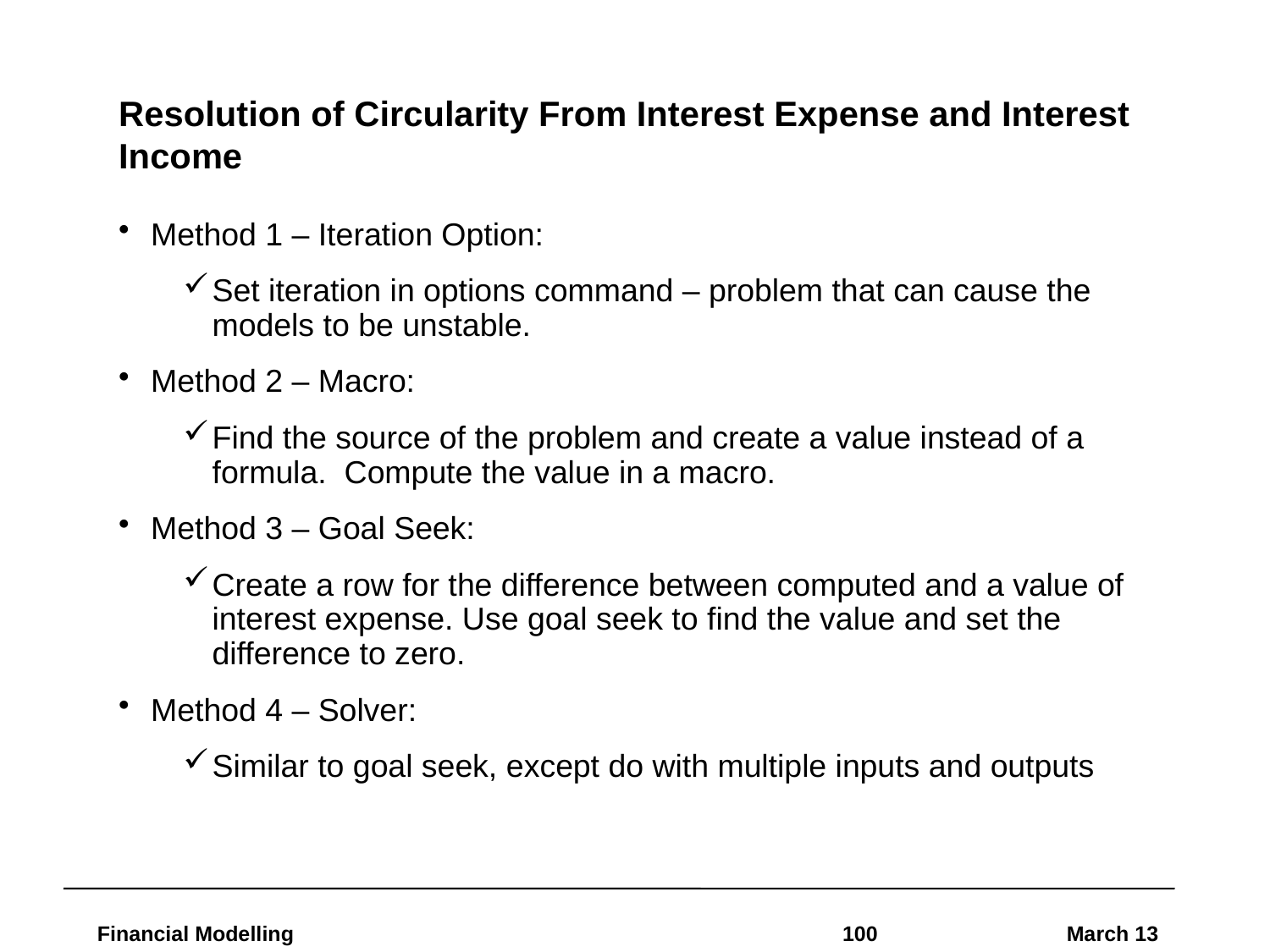

# Resolution of Circularity From Interest Expense and Interest Income
Method 1 – Iteration Option:
Set iteration in options command – problem that can cause the models to be unstable.
Method 2 – Macro:
Find the source of the problem and create a value instead of a formula.  Compute the value in a macro.
Method 3 – Goal Seek:
Create a row for the difference between computed and a value of interest expense. Use goal seek to find the value and set the difference to zero.
Method 4 – Solver:
Similar to goal seek, except do with multiple inputs and outputs